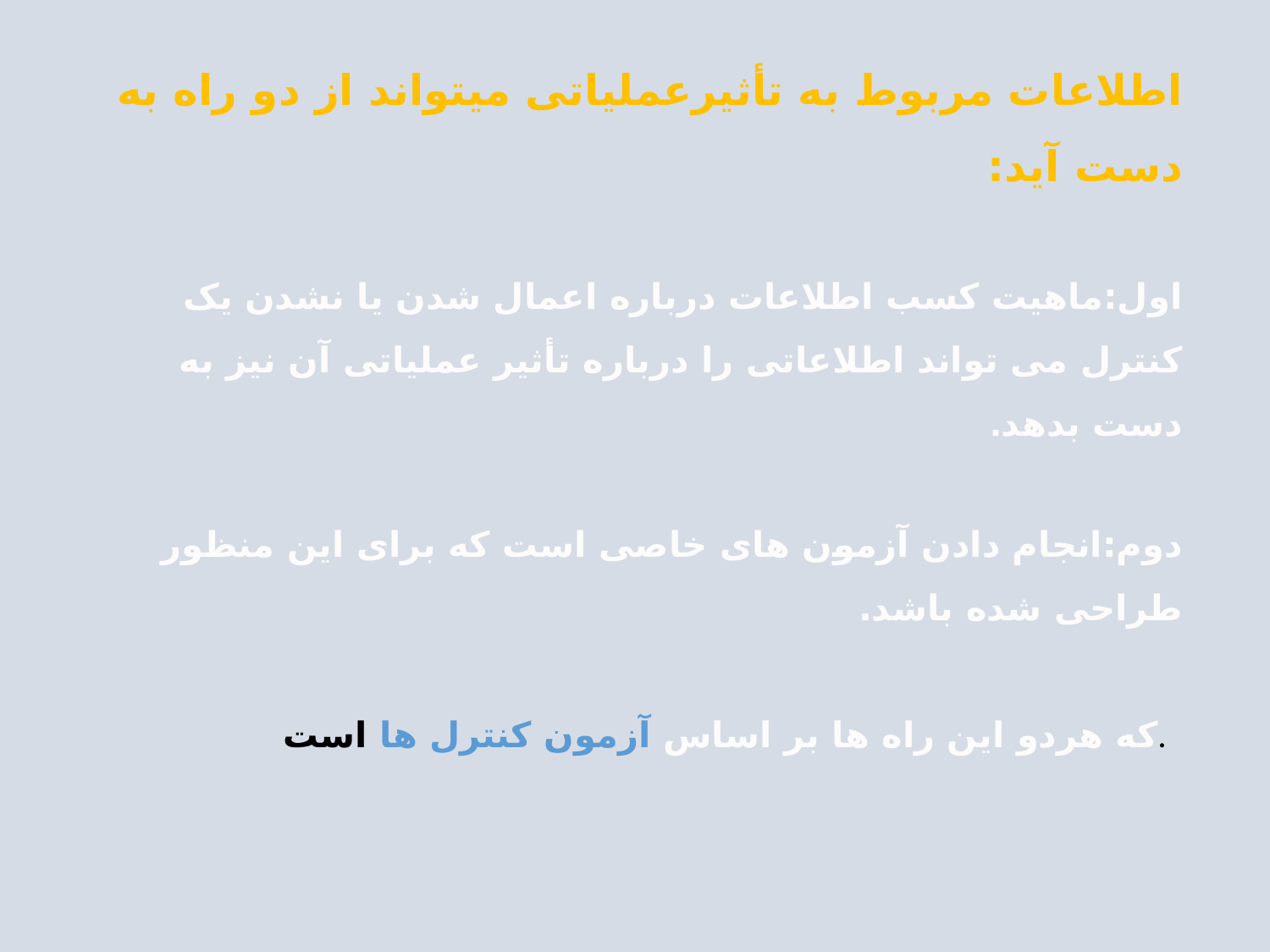

# اطلاعات مربوط به تأثیرعملیاتی میتواند از دو راه به دست آید: اول:ماهیت کسب اطلاعات درباره اعمال شدن یا نشدن یک کنترل می تواند اطلاعاتی را درباره تأثیر عملیاتی آن نیز به دست بدهد. دوم:انجام دادن آزمون های خاصی است که برای این منظور طراحی شده باشد. که هردو این راه ها بر اساس آزمون کنترل ها است.